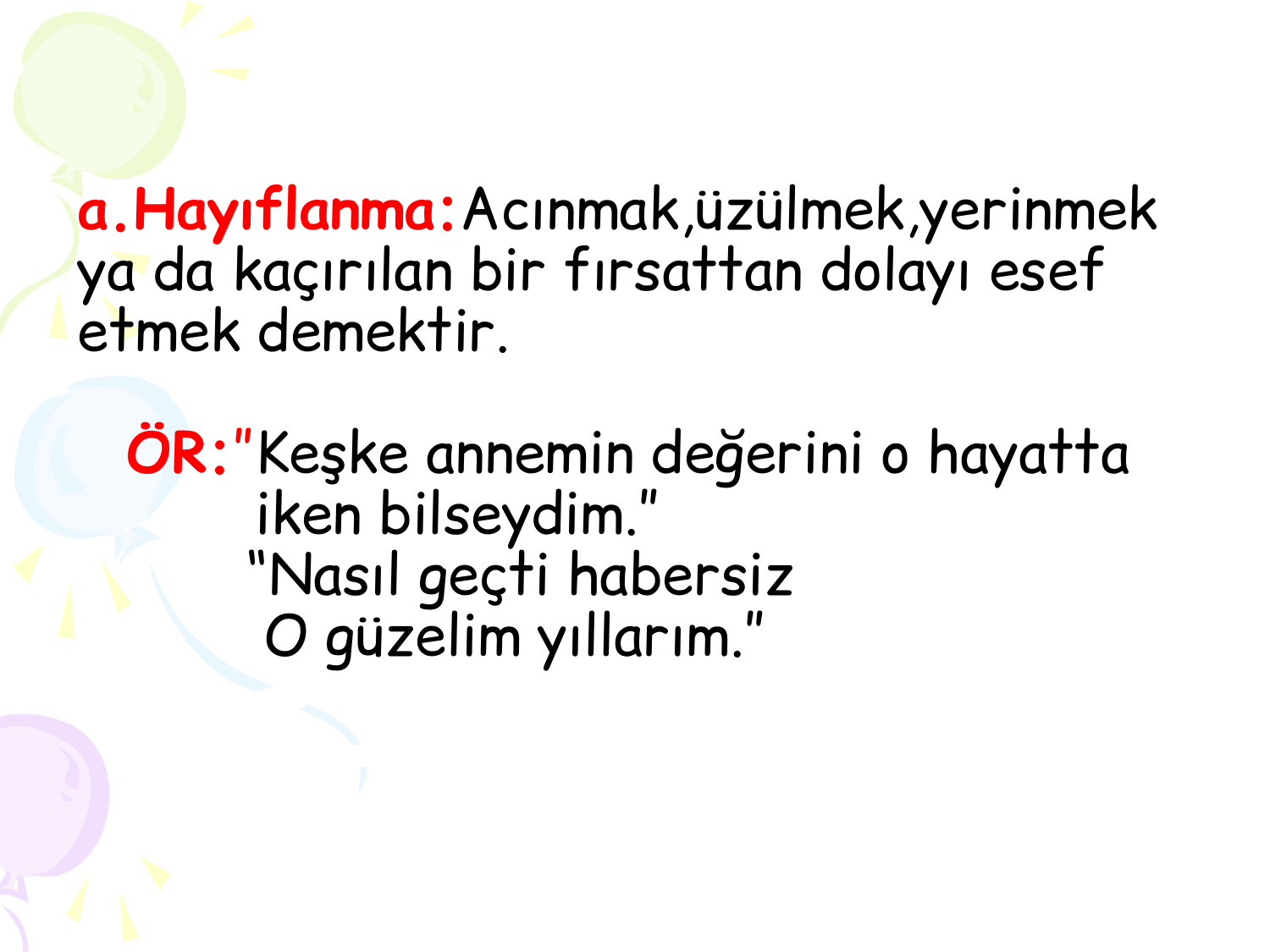

# a.Hayıflanma:Acınmak,üzülmek,yerinmek ya da kaçırılan bir fırsattan dolayı esef etmek demektir. ÖR:”Keşke annemin değerini o hayatta 	   iken bilseydim.” “Nasıl geçti habersiz O güzelim yıllarım.”